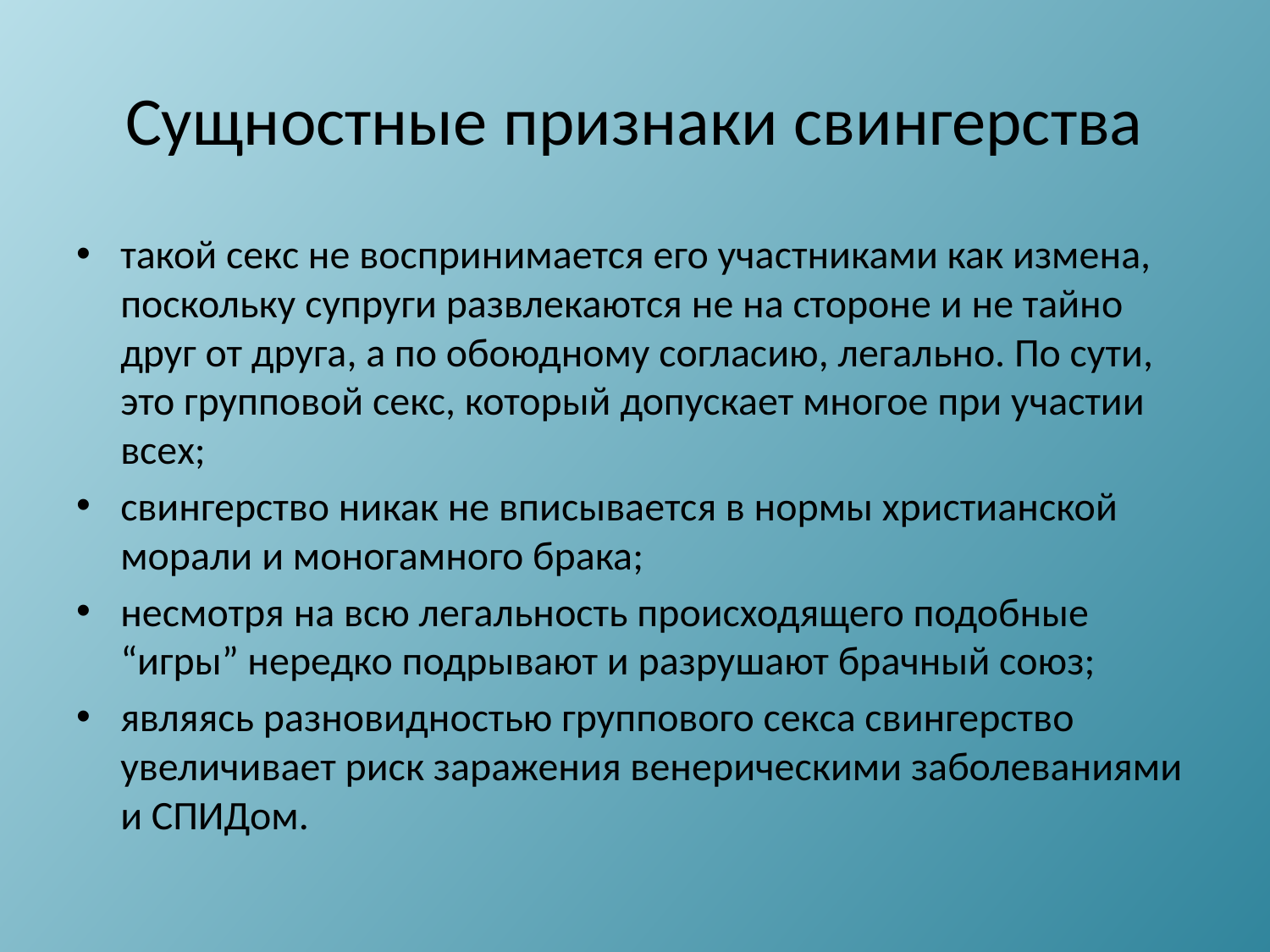

# Сущностные признаки свингерства
такой секс не воспринимается его участниками как измена, поскольку супруги развлекаются не на стороне и не тайно друг от друга, а по обоюдному согласию, легально. По сути, это групповой секс, который допускает многое при участии всех;
свингерство никак не вписывается в нормы христианской морали и моногамного брака;
несмотря на всю легальность происходящего подобные “игры” нередко подрывают и разрушают брачный союз;
являясь разновидностью группового секса свингерство увеличивает риск заражения венерическими заболеваниями и СПИДом.